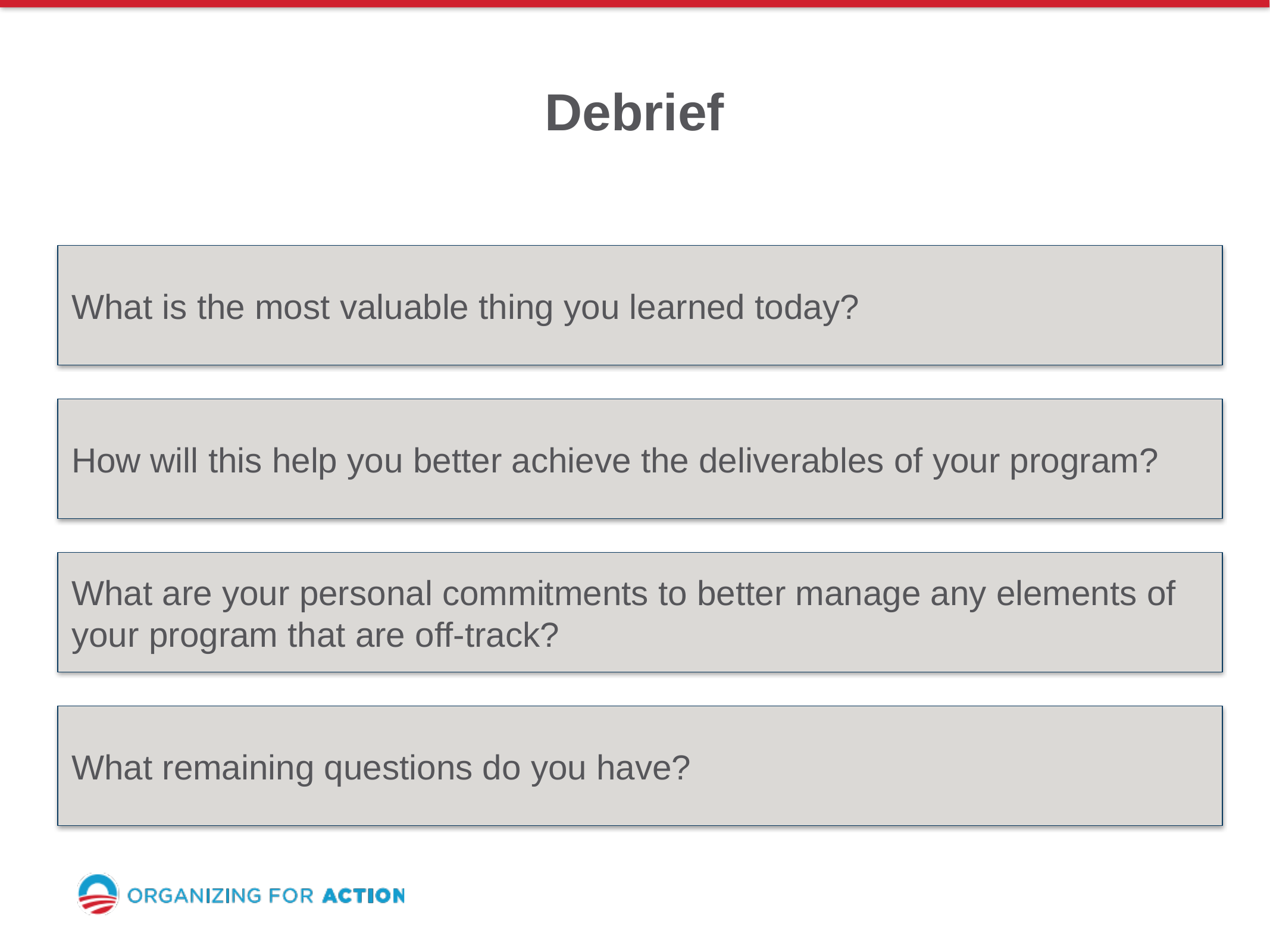

Debrief
What is the most valuable thing you learned today?
How will this help you better achieve the deliverables of your program?
What are your personal commitments to better manage any elements of your program that are off-track?
What remaining questions do you have?